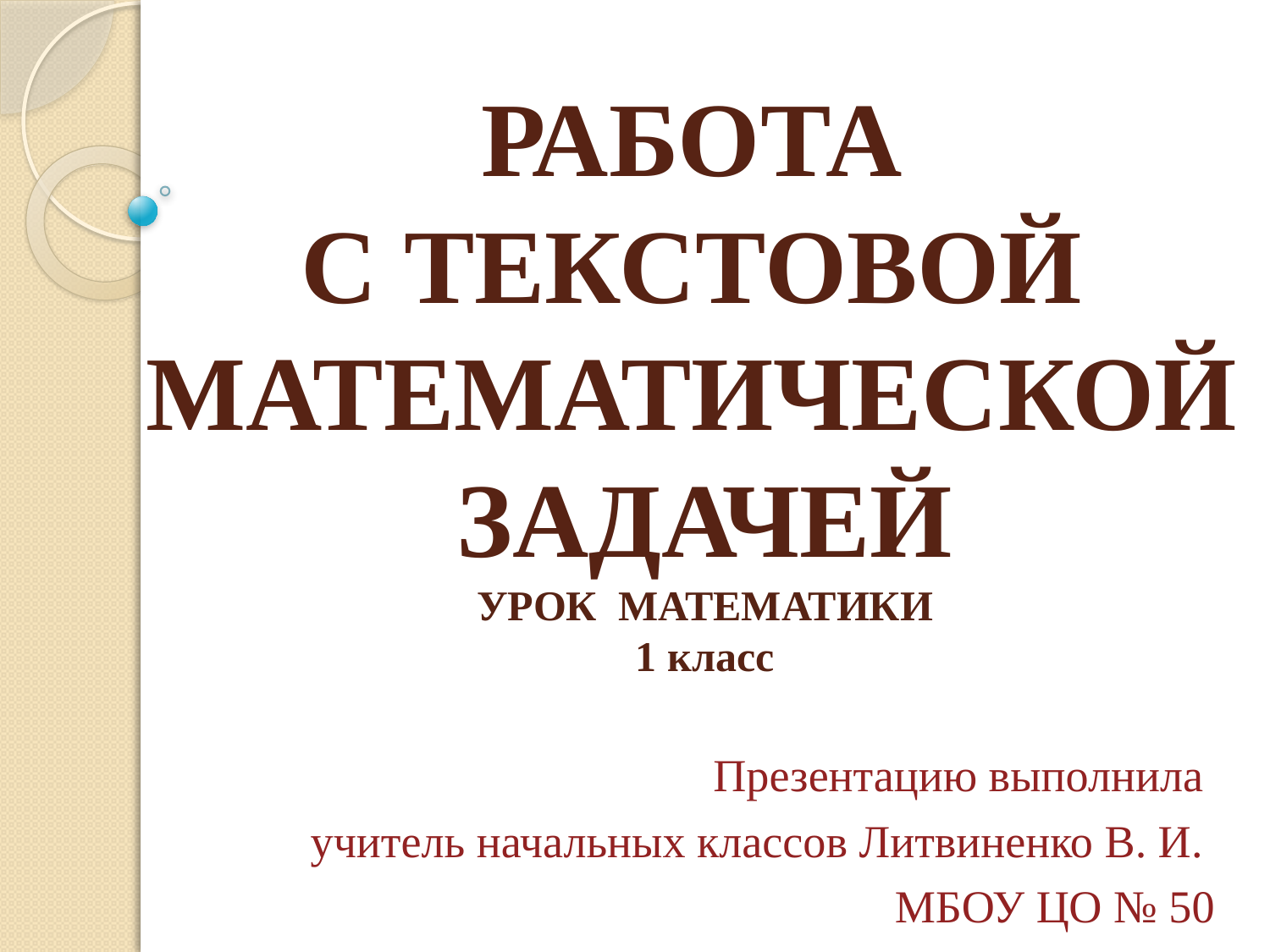

# РАБОТА С ТЕКСТОВОЙ  МАТЕМАТИЧЕСКОЙ  ЗАДАЧЕЙ УРОК  МАТЕМАТИКИ 1 класс
Презентацию выполнила
учитель начальных классов Литвиненко В. И.
МБОУ ЦО № 50